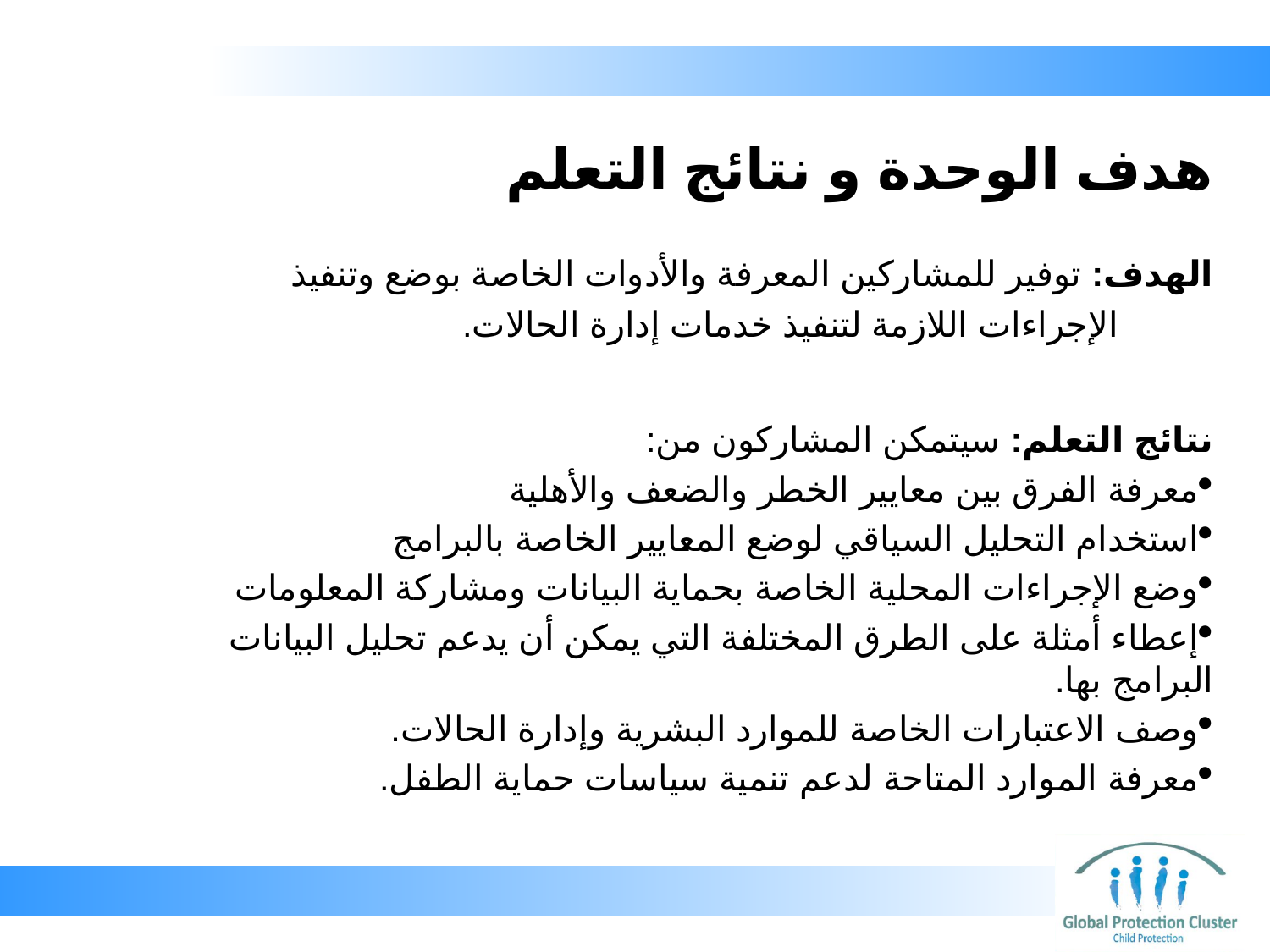

# هدف الوحدة و نتائج التعلم
الهدف: توفير للمشاركين المعرفة والأدوات الخاصة بوضع وتنفيذ الإجراءات اللازمة لتنفيذ خدمات إدارة الحالات.

نتائج التعلم: سيتمكن المشاركون من:
معرفة الفرق بين معايير الخطر والضعف والأهلية
استخدام التحليل السياقي لوضع المعايير الخاصة بالبرامج
وضع الإجراءات المحلية الخاصة بحماية البيانات ومشاركة المعلومات
إعطاء أمثلة على الطرق المختلفة التي يمكن أن يدعم تحليل البيانات البرامج بها.
وصف الاعتبارات الخاصة للموارد البشرية وإدارة الحالات.
معرفة الموارد المتاحة لدعم تنمية سياسات حماية الطفل.